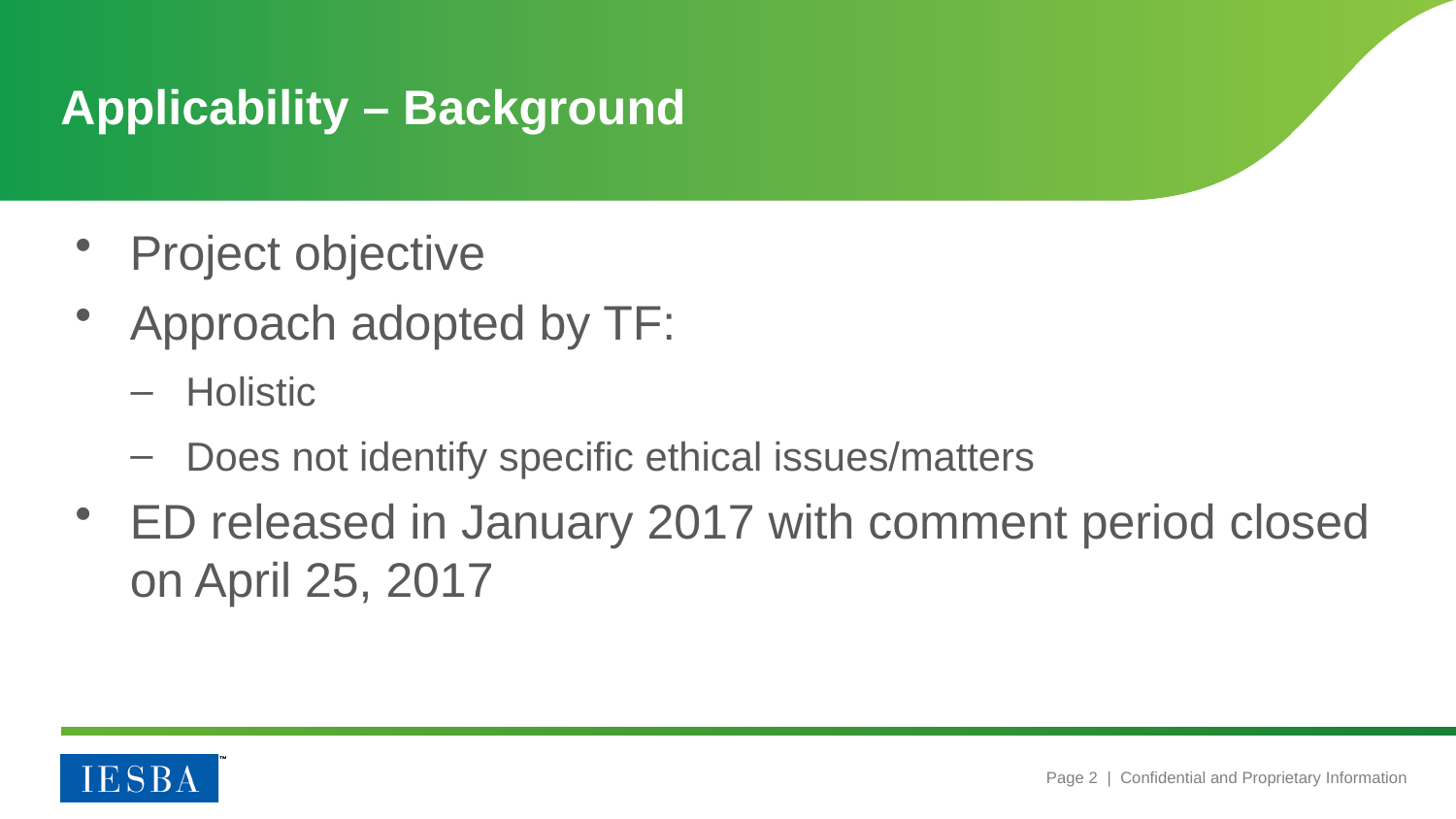

# Applicability – Background
Project objective
Approach adopted by TF:
Holistic
Does not identify specific ethical issues/matters
ED released in January 2017 with comment period closed on April 25, 2017